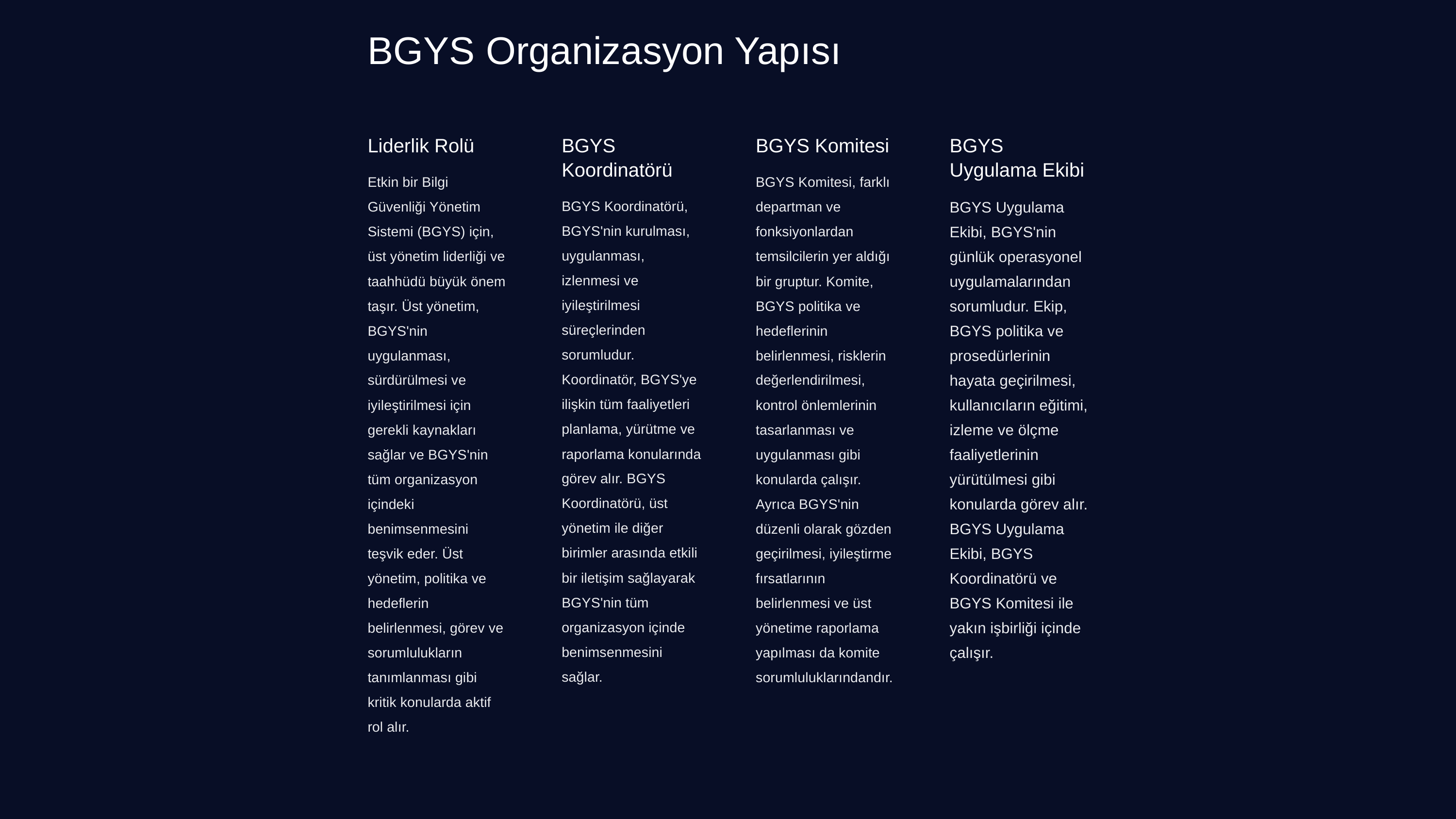

BGYS Organizasyon Yapısı
Liderlik Rolü
BGYS Koordinatörü
BGYS Komitesi
BGYS Uygulama Ekibi
Etkin bir Bilgi Güvenliği Yönetim Sistemi (BGYS) için, üst yönetim liderliği ve taahhüdü büyük önem taşır. Üst yönetim, BGYS'nin uygulanması, sürdürülmesi ve iyileştirilmesi için gerekli kaynakları sağlar ve BGYS'nin tüm organizasyon içindeki benimsenmesini teşvik eder. Üst yönetim, politika ve hedeflerin belirlenmesi, görev ve sorumlulukların tanımlanması gibi kritik konularda aktif rol alır.
BGYS Komitesi, farklı departman ve fonksiyonlardan temsilcilerin yer aldığı bir gruptur. Komite, BGYS politika ve hedeflerinin belirlenmesi, risklerin değerlendirilmesi, kontrol önlemlerinin tasarlanması ve uygulanması gibi konularda çalışır. Ayrıca BGYS'nin düzenli olarak gözden geçirilmesi, iyileştirme fırsatlarının belirlenmesi ve üst yönetime raporlama yapılması da komite sorumluluklarındandır.
BGYS Koordinatörü, BGYS'nin kurulması, uygulanması, izlenmesi ve iyileştirilmesi süreçlerinden sorumludur. Koordinatör, BGYS'ye ilişkin tüm faaliyetleri planlama, yürütme ve raporlama konularında görev alır. BGYS Koordinatörü, üst yönetim ile diğer birimler arasında etkili bir iletişim sağlayarak BGYS'nin tüm organizasyon içinde benimsenmesini sağlar.
BGYS Uygulama Ekibi, BGYS'nin günlük operasyonel uygulamalarından sorumludur. Ekip, BGYS politika ve prosedürlerinin hayata geçirilmesi, kullanıcıların eğitimi, izleme ve ölçme faaliyetlerinin yürütülmesi gibi konularda görev alır. BGYS Uygulama Ekibi, BGYS Koordinatörü ve BGYS Komitesi ile yakın işbirliği içinde çalışır.